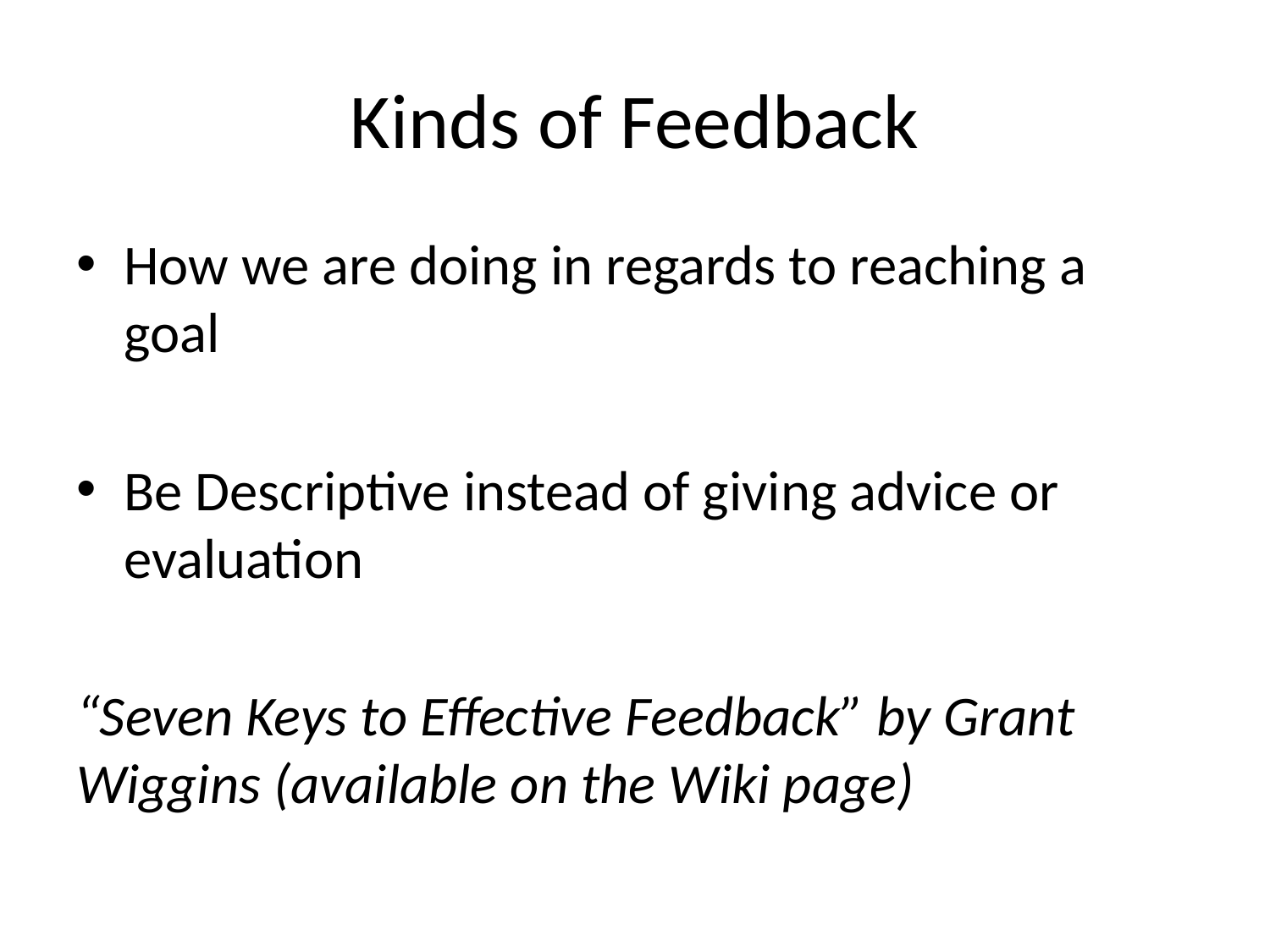

# Kinds of Feedback
How we are doing in regards to reaching a goal

Be Descriptive instead of giving advice or evaluation

“Seven Keys to Effective Feedback” by Grant Wiggins (available on the Wiki page)